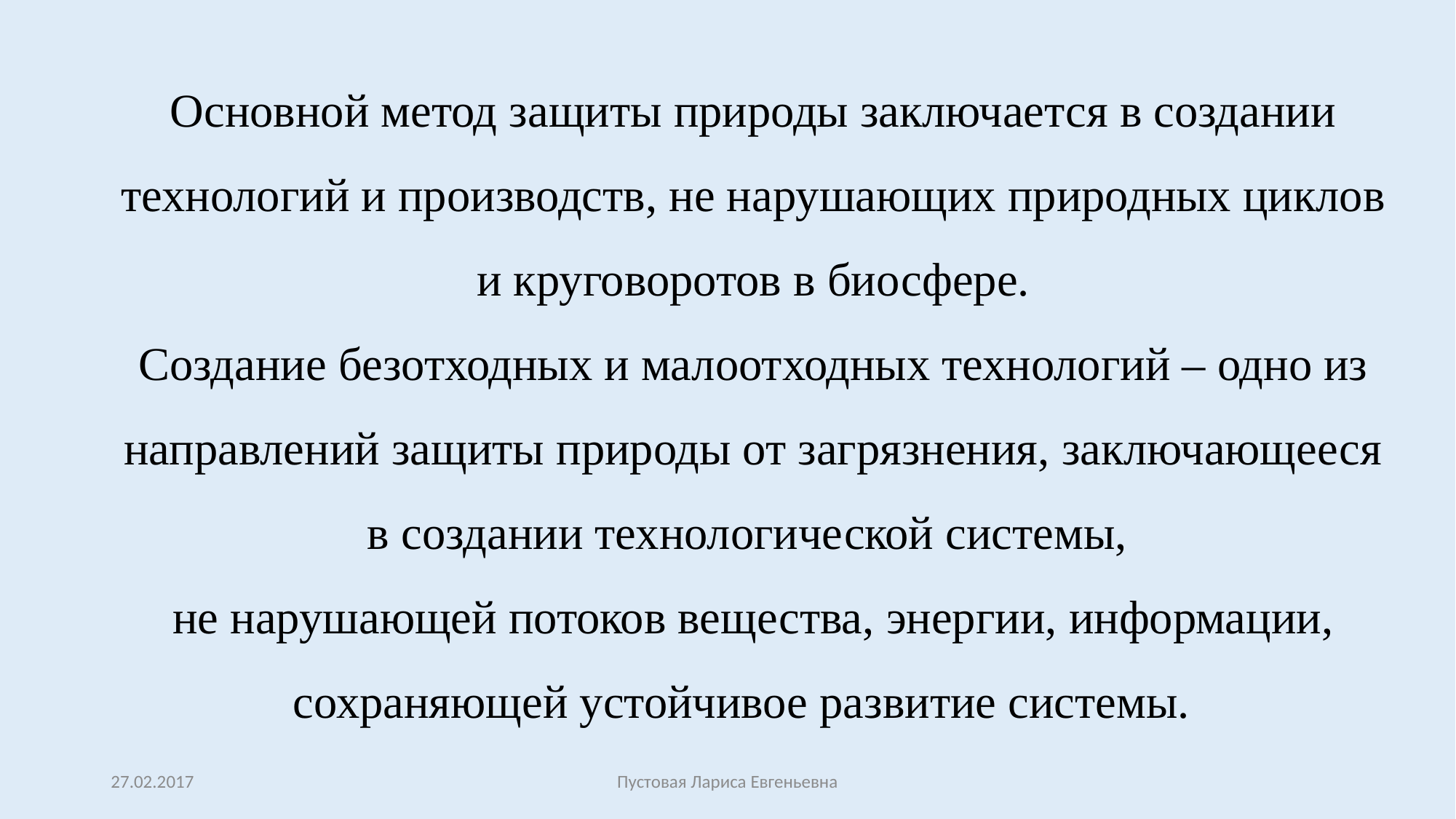

# Основной метод защиты природы заключается в создании технологий и производств, не нарушающих природных циклов и круговоротов в биосфере. Создание безотходных и малоотходных технологий – одно из направлений защиты природы от загрязнения, заключающееся в создании технологической системы, не нарушающей потоков вещества, энергии, информации, сохраняющей устойчивое развитие системы.
27.02.2017
Пустовая Лариса Евгеньевна